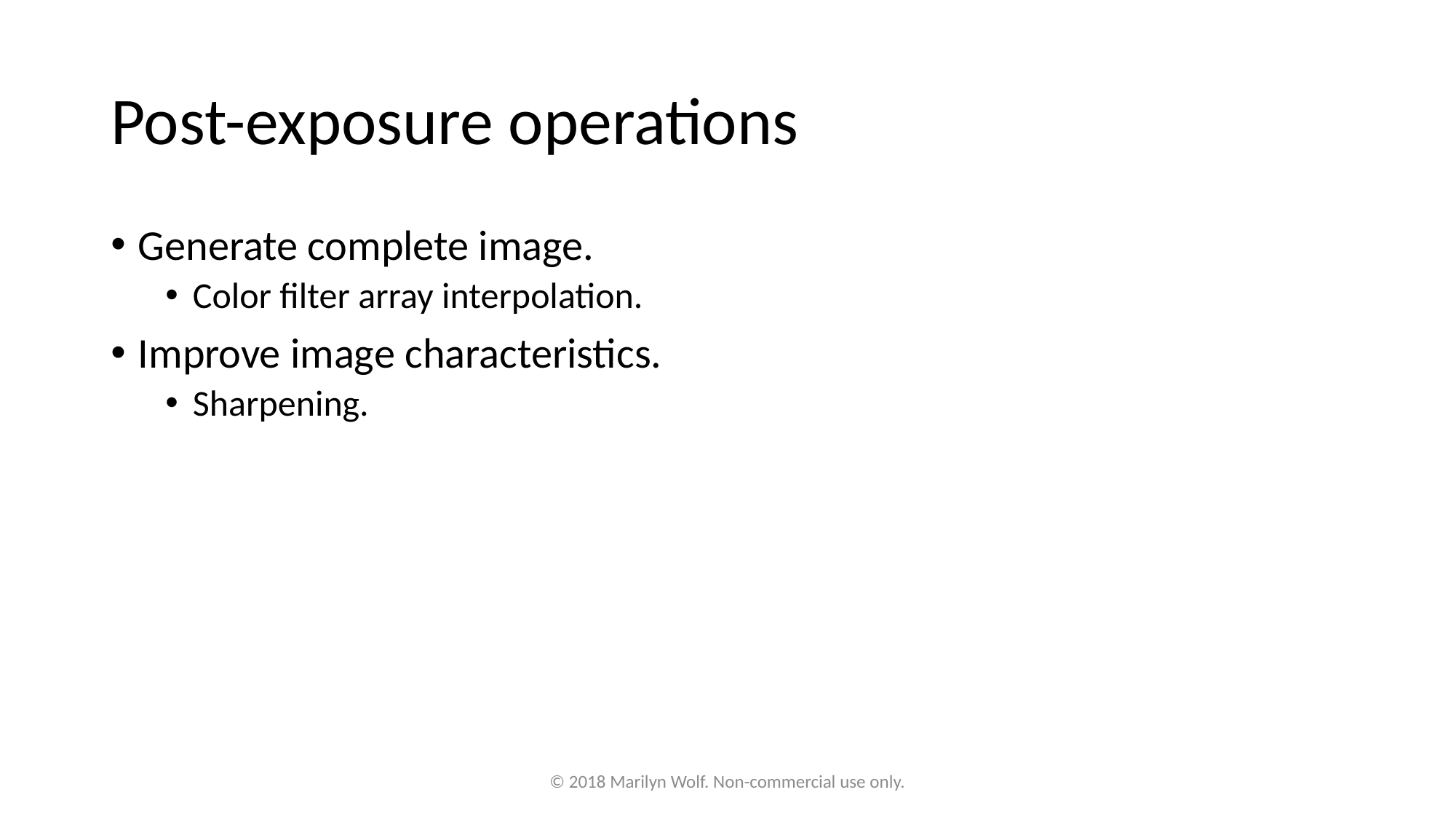

# Post-exposure operations
Generate complete image.
Color filter array interpolation.
Improve image characteristics.
Sharpening.
© 2018 Marilyn Wolf. Non-commercial use only.